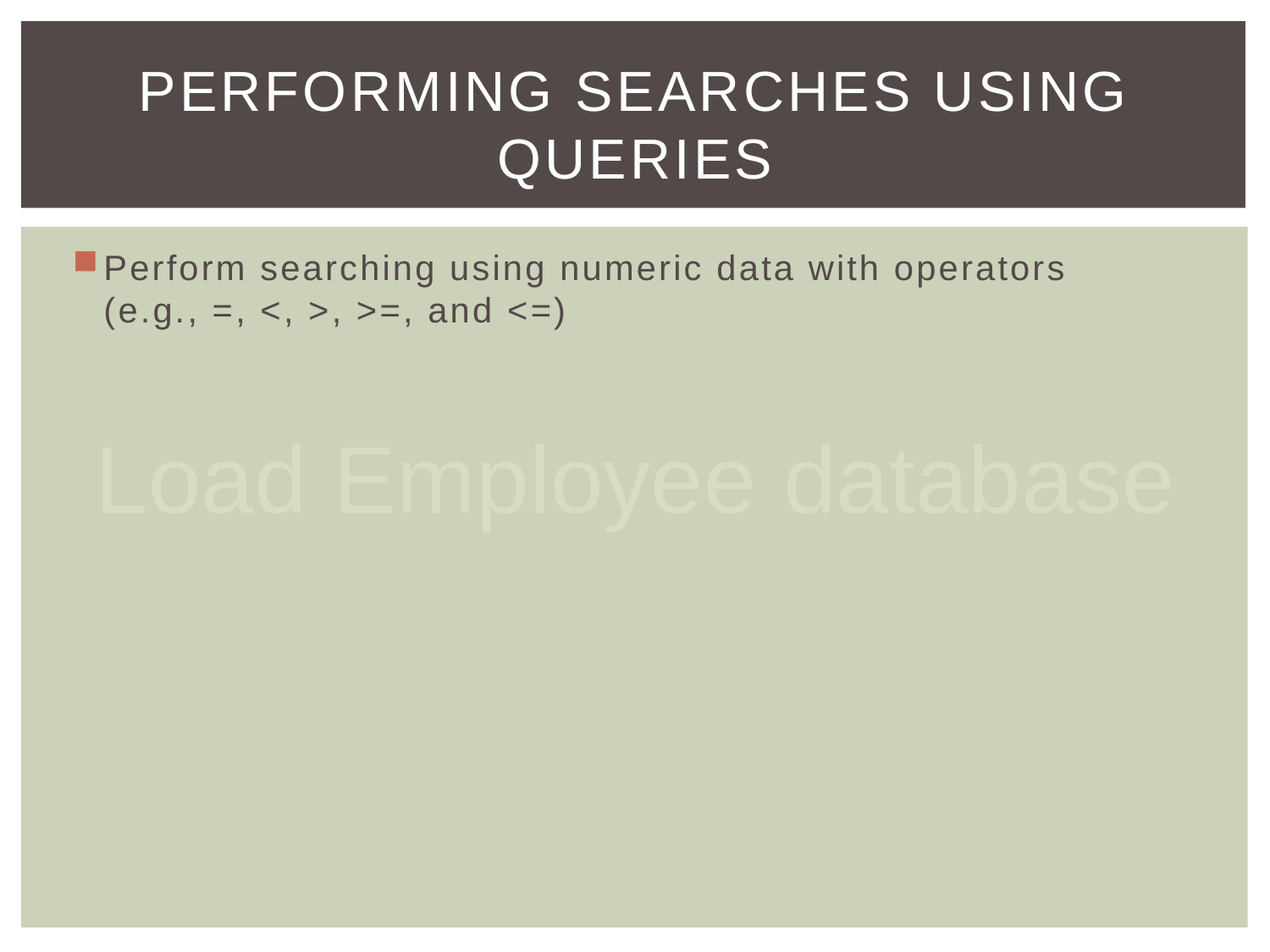

# Performing searches using queries
Perform searching using numeric data with operators
(e.g., =, <, >, >=, and <=)

Load Employee database